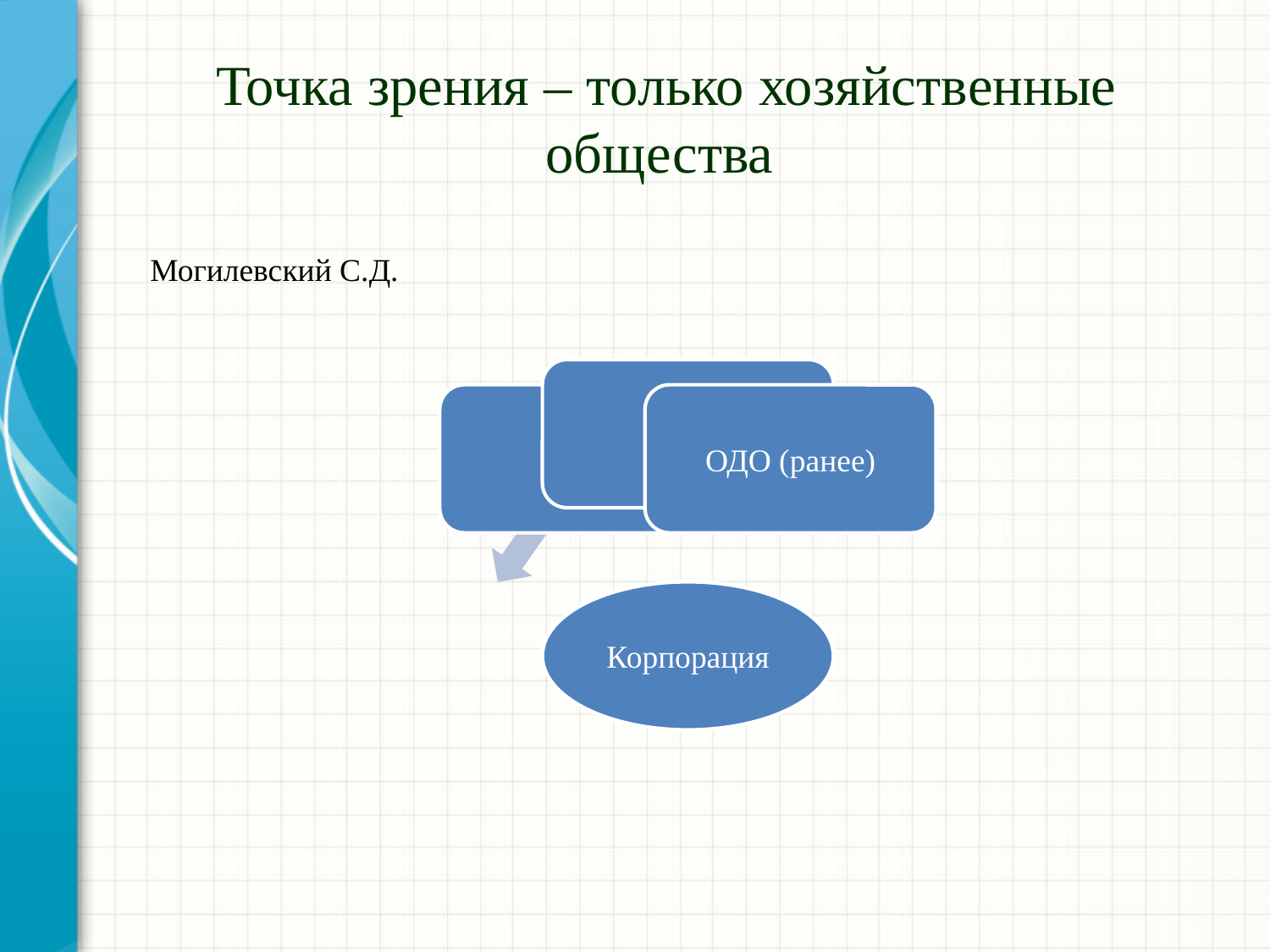

# Точка зрения – только хозяйственные общества
Могилевский С.Д.
Корпорация
АО
ООО
ОДО (ранее)